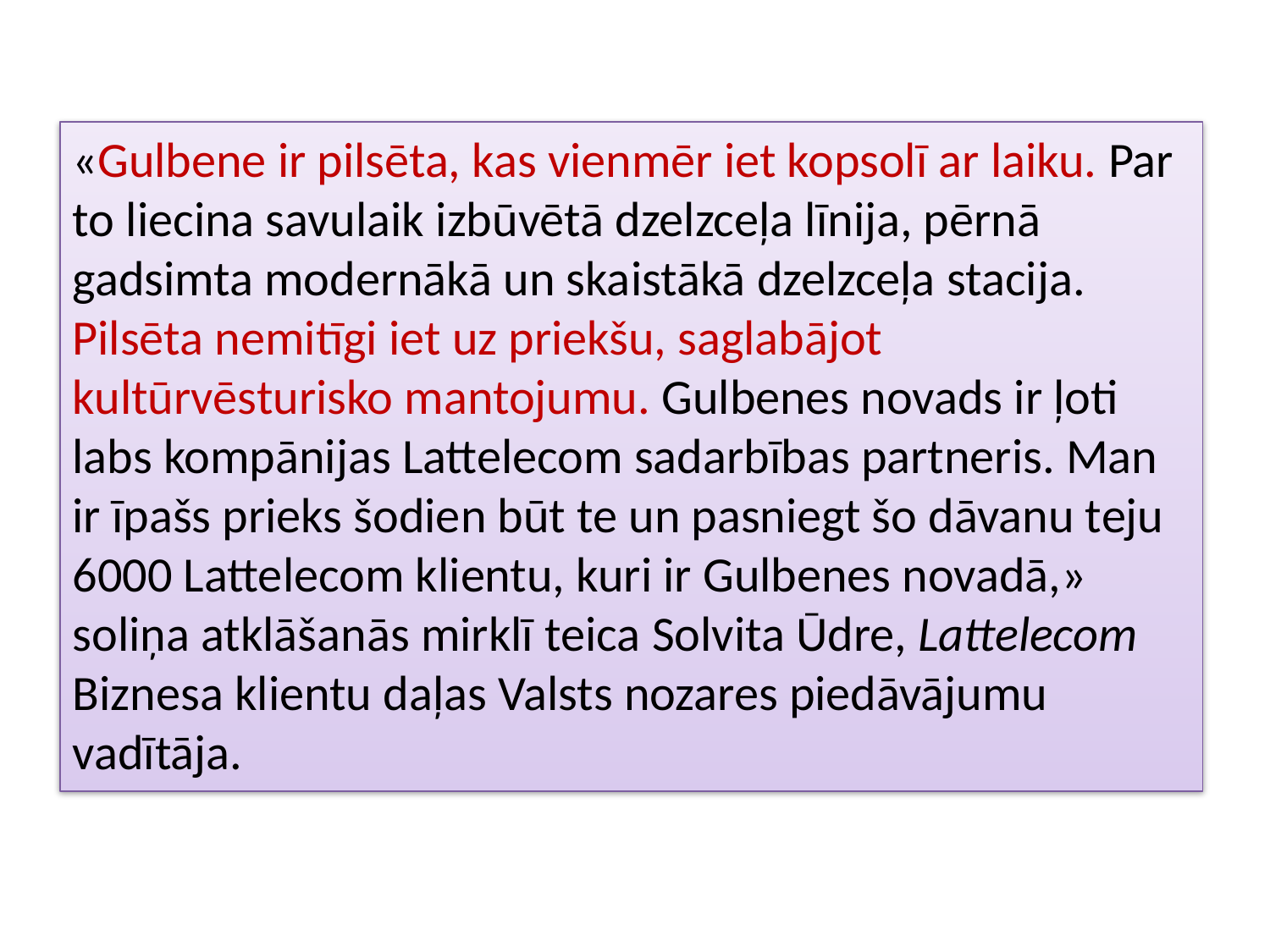

«Gulbene ir pilsēta, kas vienmēr iet kopsolī ar laiku. Par to liecina savulaik izbūvētā dzelzceļa līnija, pērnā gadsimta modernākā un skaistākā dzelzceļa stacija. Pilsēta nemitīgi iet uz priekšu, saglabājot kultūrvēsturisko mantojumu. Gulbenes novads ir ļoti labs kompānijas Lattelecom sadarbības partneris. Man ir īpašs prieks šodien būt te un pasniegt šo dāvanu teju 6000 Lattelecom klientu, kuri ir Gulbenes novadā,» soliņa atklāšanās mirklī teica Solvita Ūdre, Lattelecom Biznesa klientu daļas Valsts nozares piedāvājumu vadītāja.